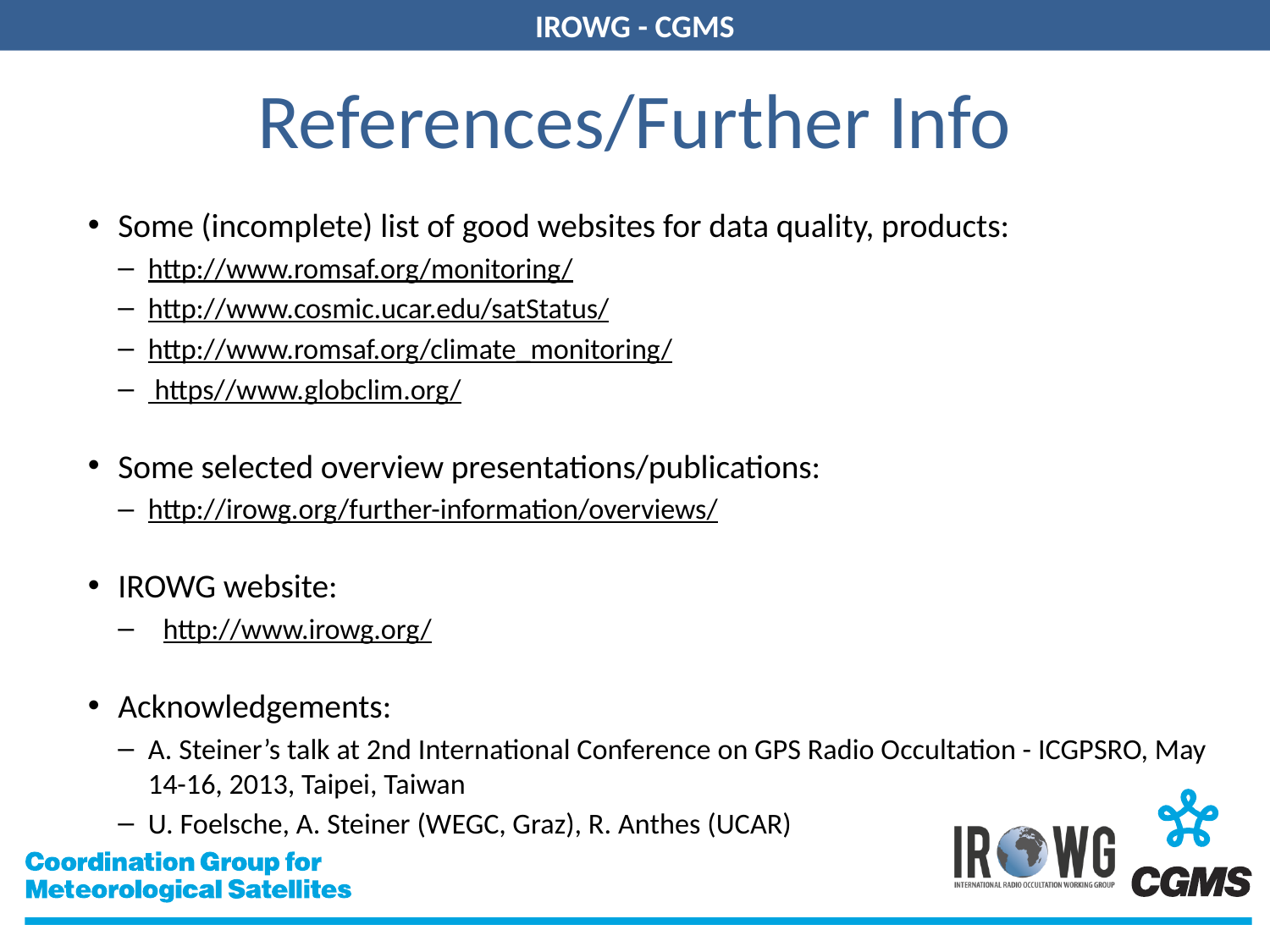

# References/Further Info
Some (incomplete) list of good websites for data quality, products:
http://www.romsaf.org/monitoring/
http://www.cosmic.ucar.edu/satStatus/
http://www.romsaf.org/climate_monitoring/
 https//www.globclim.org/

Some selected overview presentations/publications:
http://irowg.org/further-information/overviews/

IROWG website:
http://www.irowg.org/

Acknowledgements:
A. Steiner’s talk at 2nd International Conference on GPS Radio Occultation - ICGPSRO, May 14-16, 2013, Taipei, Taiwan
U. Foelsche, A. Steiner (WEGC, Graz), R. Anthes (UCAR)